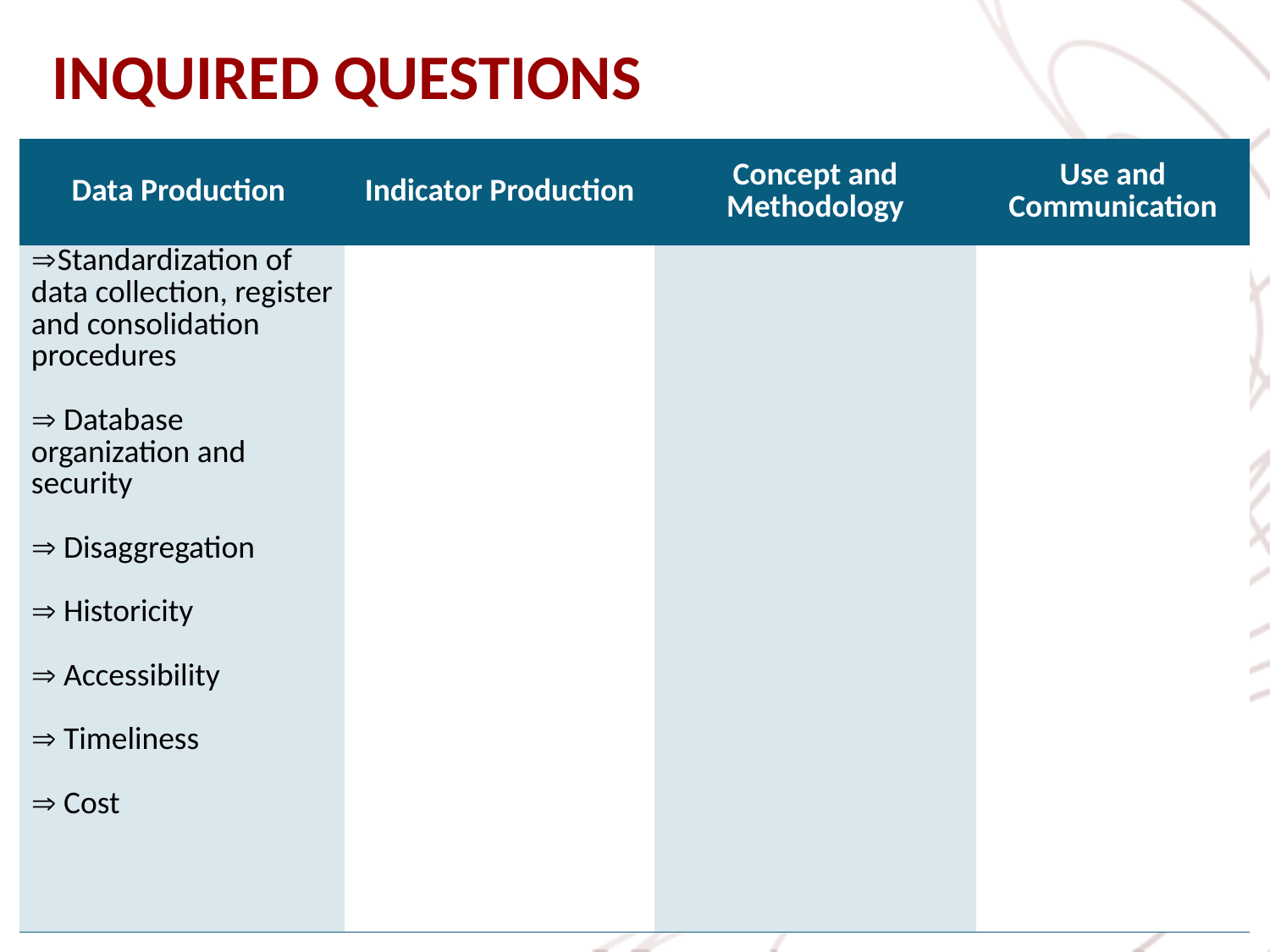

INQUIRED QUESTIONS
| Data Production | Indicator Production | Concept and Methodology | Use and Communication |
| --- | --- | --- | --- |
| Standardization of data collection, register and consolidation procedures ⇒ Database organization and security ⇒ Disaggregation ⇒ Historicity ⇒ Accessibility ⇒ Timeliness ⇒ Cost |  |  |  |